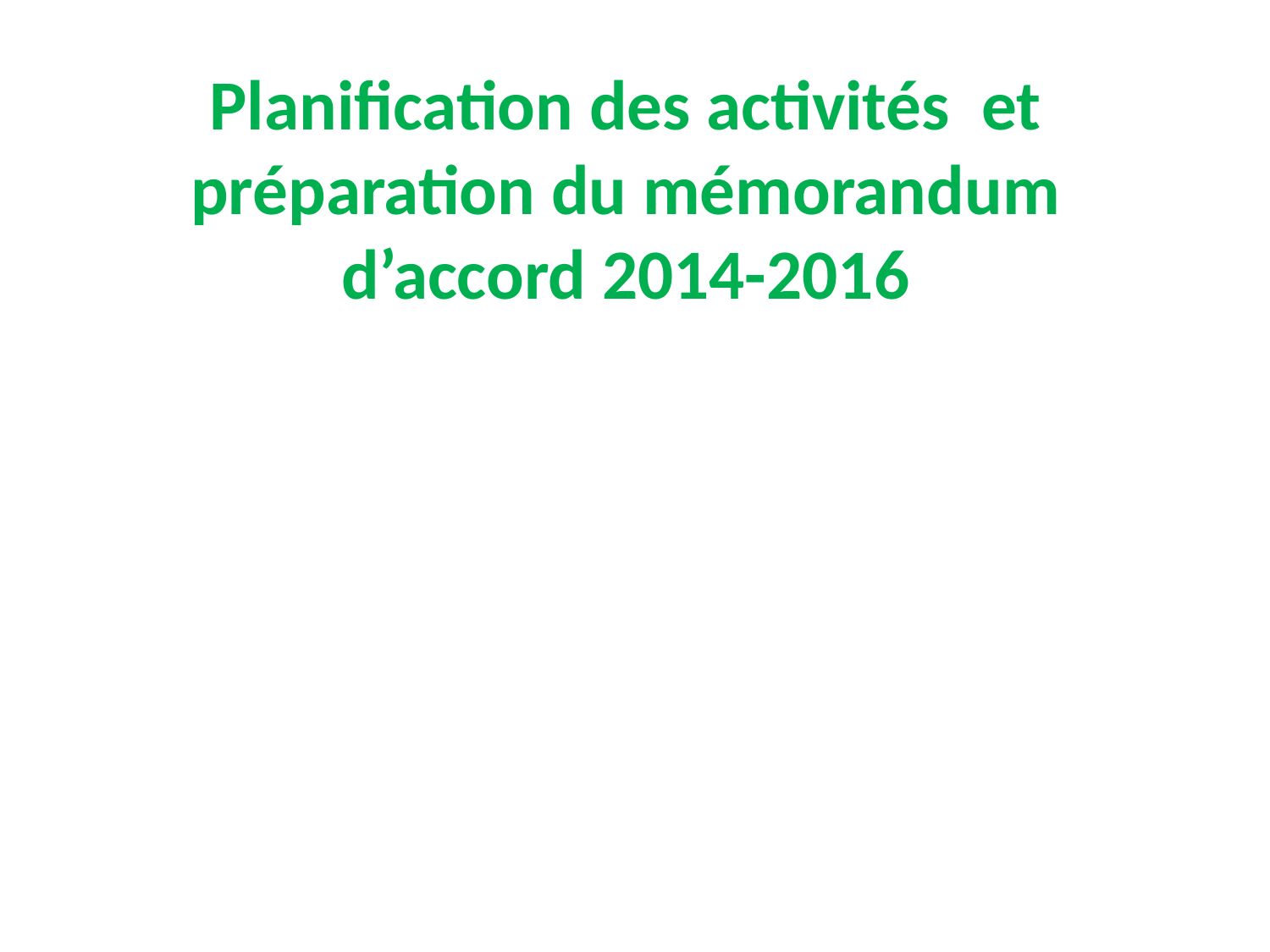

# Planification des activités  et préparation du mémorandum d’accord 2014-2016